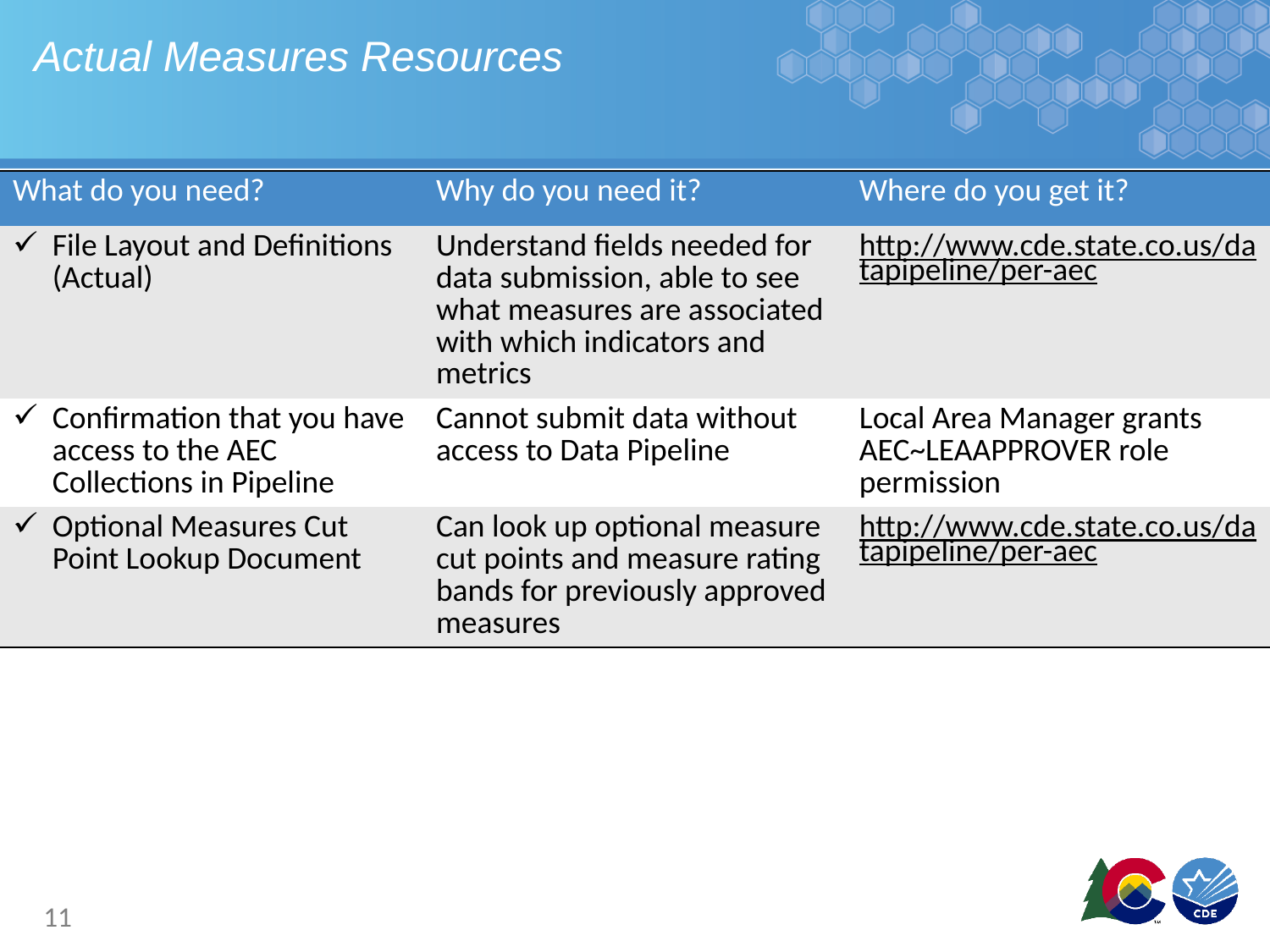

# Actual Measures Resources
| What do you need? | Why do you need it? | Where do you get it? |
| --- | --- | --- |
| File Layout and Definitions (Actual) | Understand fields needed for data submission, able to see what measures are associated with which indicators and metrics | http://www.cde.state.co.us/datapipeline/per-aec |
| Confirmation that you have access to the AEC Collections in Pipeline | Cannot submit data without access to Data Pipeline | Local Area Manager grants AEC~LEAAPPROVER role permission |
| Optional Measures Cut Point Lookup Document | Can look up optional measure cut points and measure rating bands for previously approved measures | http://www.cde.state.co.us/datapipeline/per-aec |
11